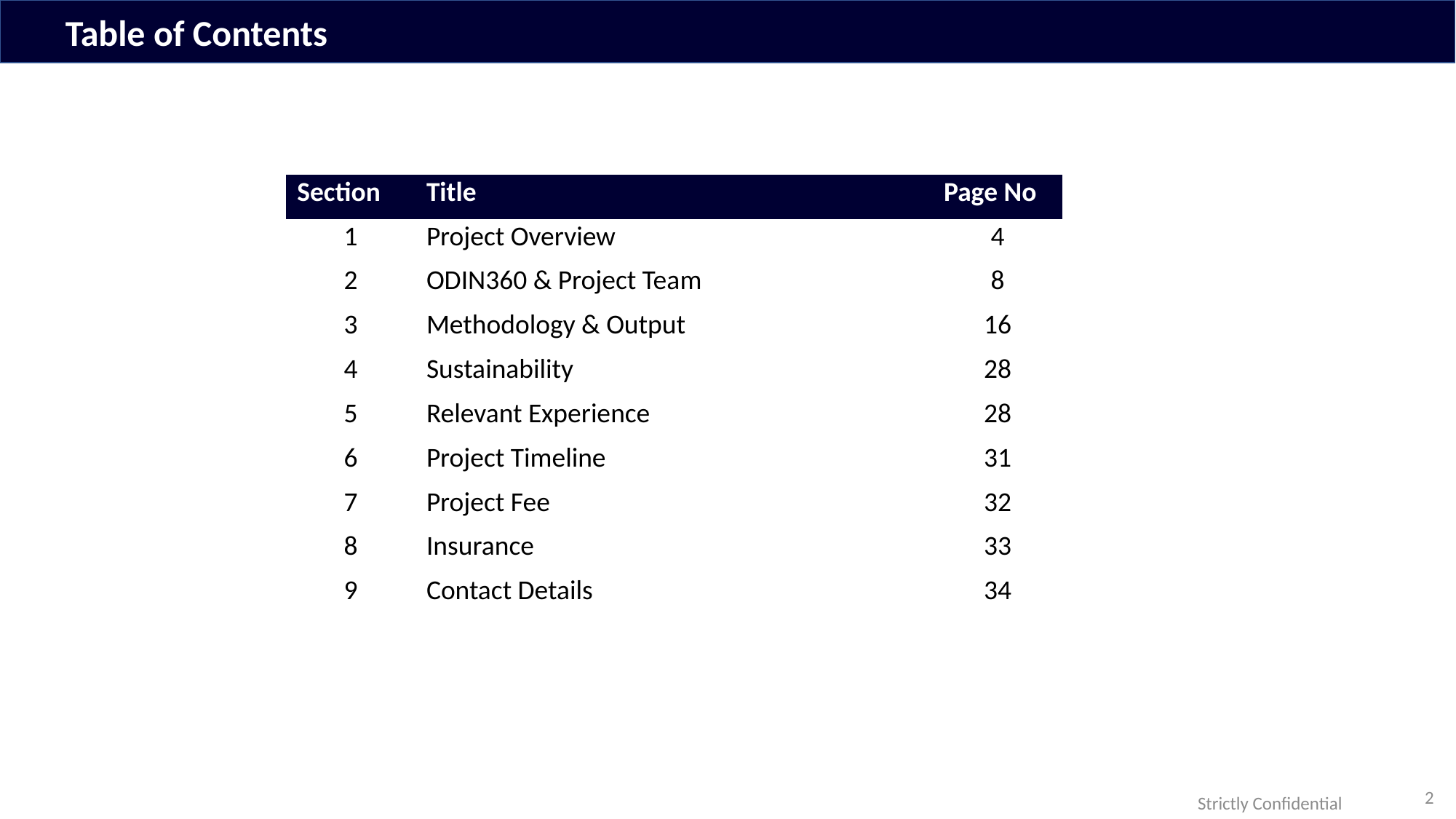

Table of Contents
| Section | Title | Page No |
| --- | --- | --- |
| 1 | Project Overview | 4 |
| 2 | ODIN360 & Project Team | 8 |
| 3 | Methodology & Output | 16 |
| 4 | Sustainability | 28 |
| 5 | Relevant Experience | 28 |
| 6 | Project Timeline | 31 |
| 7 | Project Fee | 32 |
| 8 | Insurance | 33 |
| 9 | Contact Details | 34 |
2
Strictly Confidential